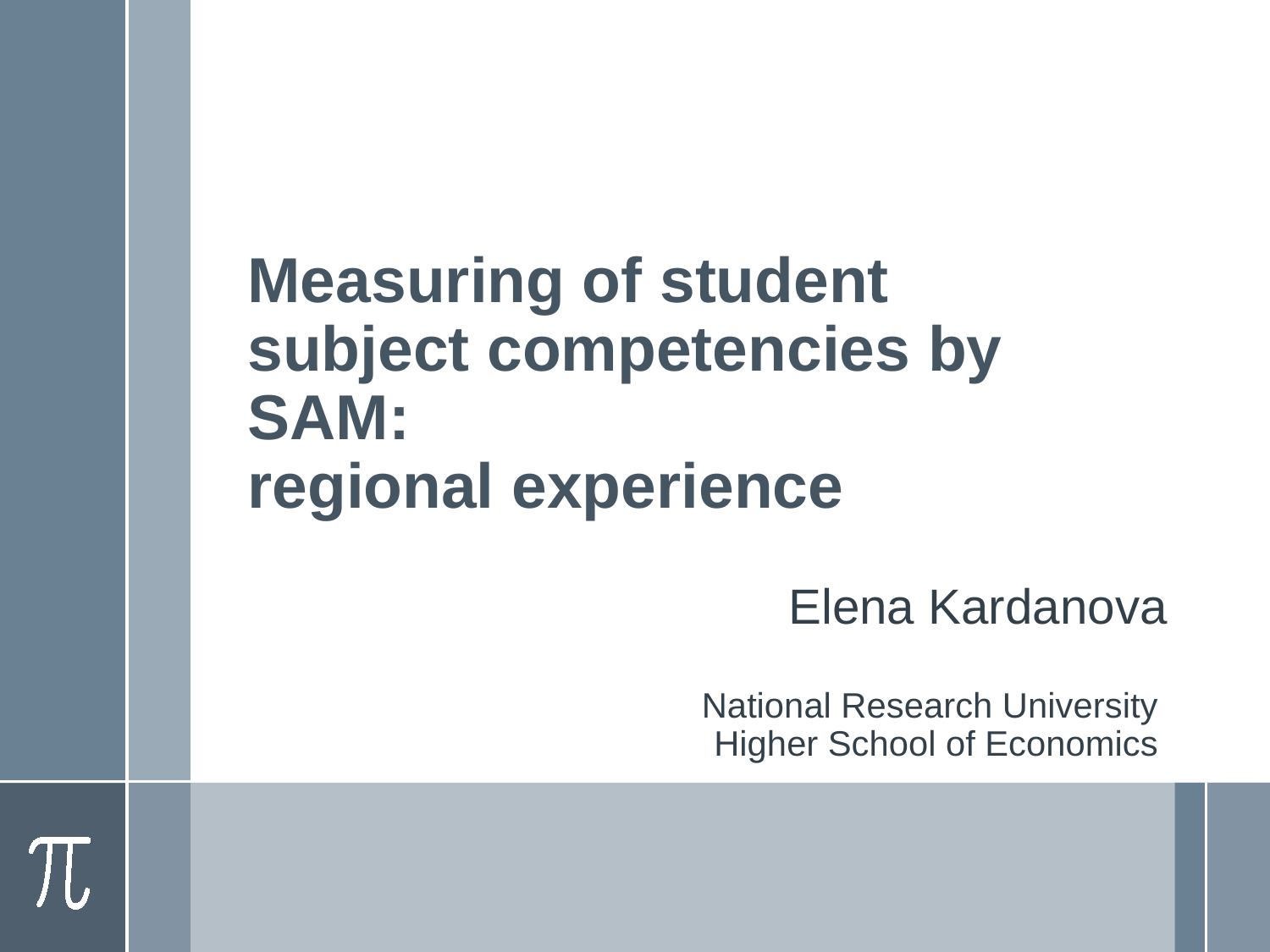

# Measuring of student subject competencies by SAM: regional experience
Elena Kardanova

National Research University
Higher School of Economics